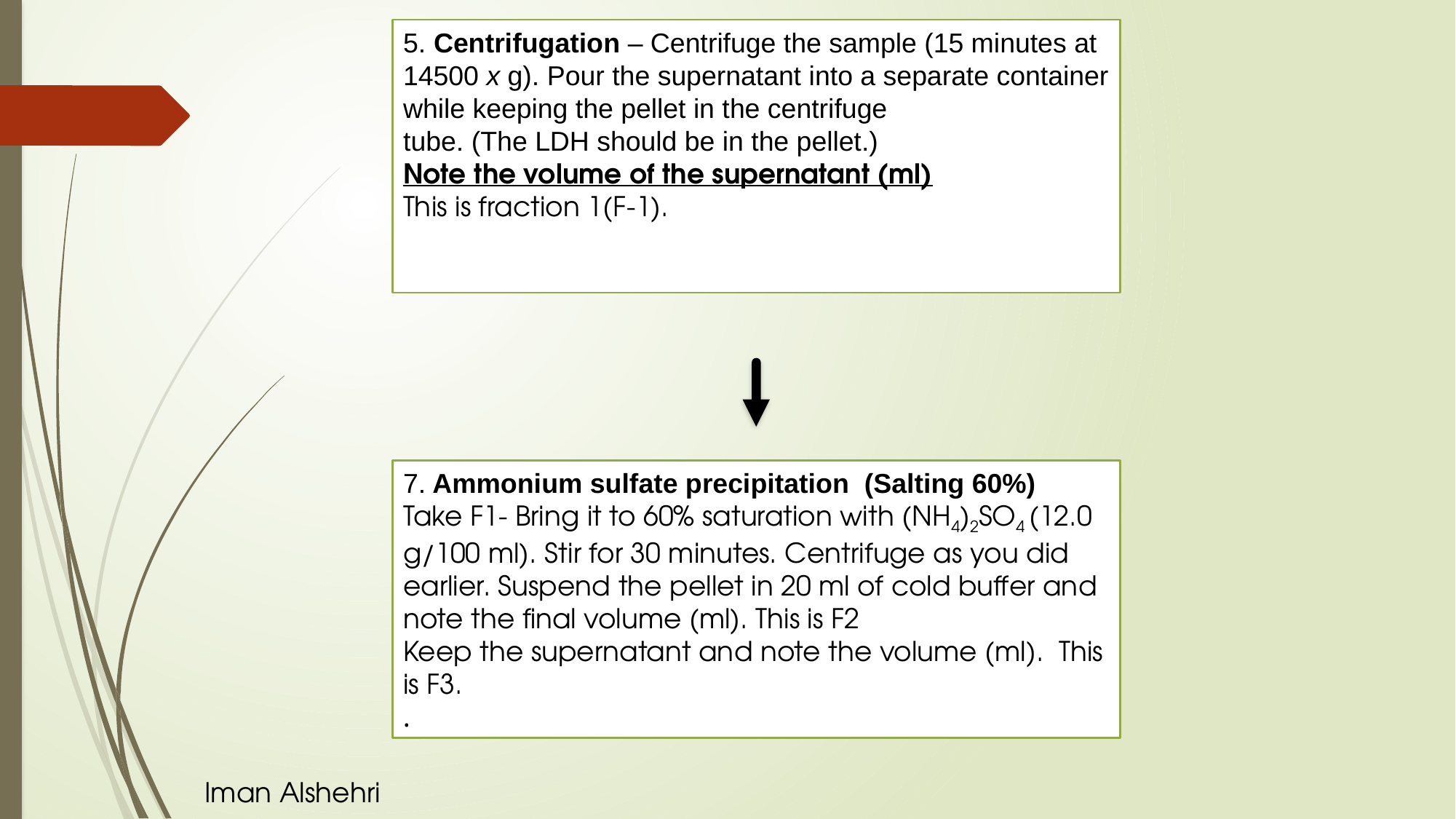

5. Centrifugation – Centrifuge the sample (15 minutes at 14500 x g). Pour the supernatant into a separate container while keeping the pellet in the centrifuge
tube. (The LDH should be in the pellet.)
Note the volume of the supernatant (ml)
This is fraction 1(F-1).

7. Ammonium sulfate precipitation  (Salting 60%)
Take F1- Bring it to 60% saturation with (NH4)2SO4 (12.0 g/100 ml). Stir for 30 minutes. Centrifuge as you did earlier. Suspend the pellet in 20 ml of cold buffer and note the final volume (ml). This is F2
Keep the supernatant and note the volume (ml).  This is F3.
.
Iman Alshehri